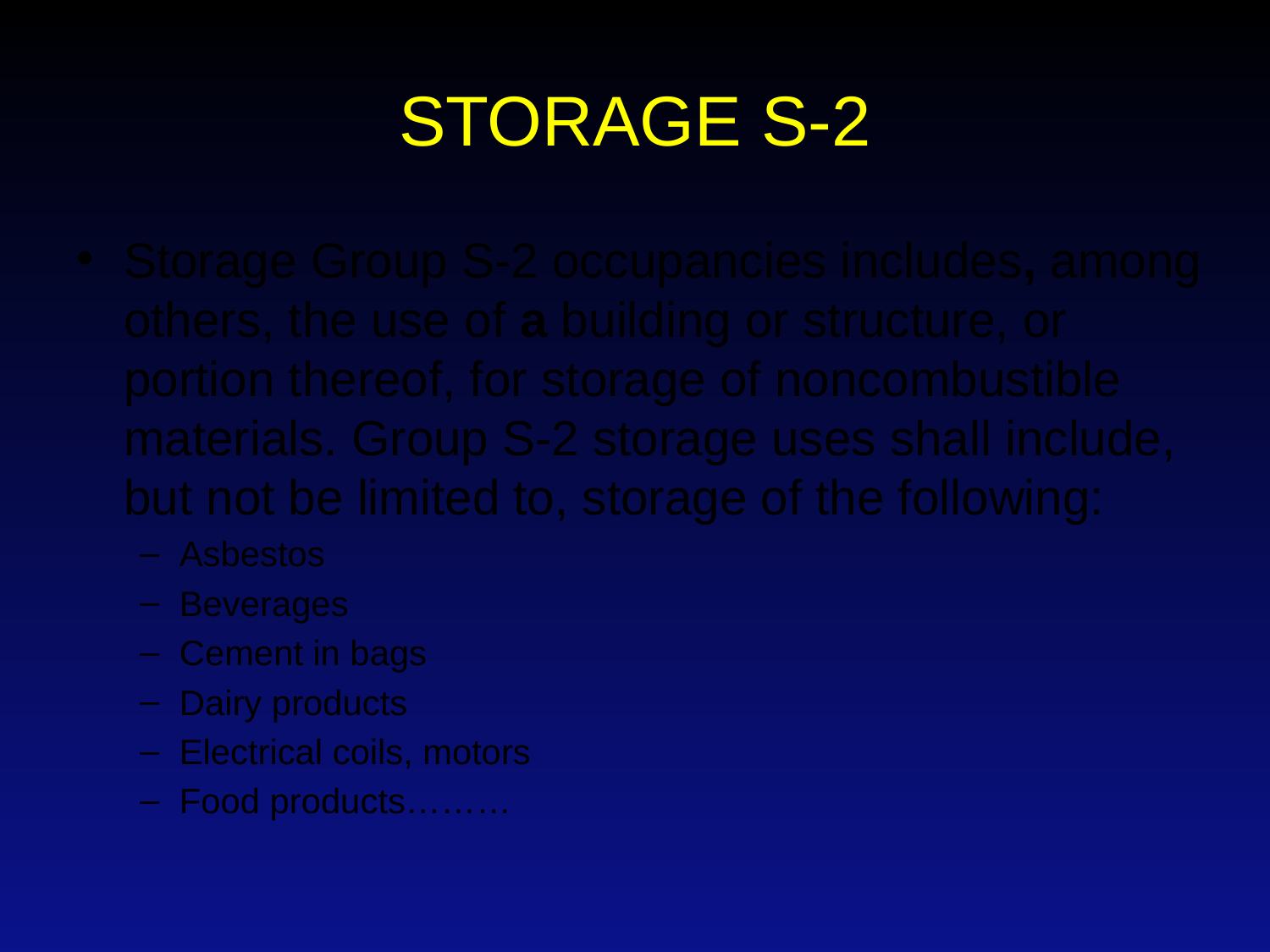

# STORAGE S-2
Storage Group S-2 occupancies includes, among others, the use of a building or structure, or portion thereof, for storage of noncombustible materials. Group S-2 storage uses shall include, but not be limited to, storage of the following:
Asbestos
Beverages
Cement in bags
Dairy products
Electrical coils, motors
Food products………